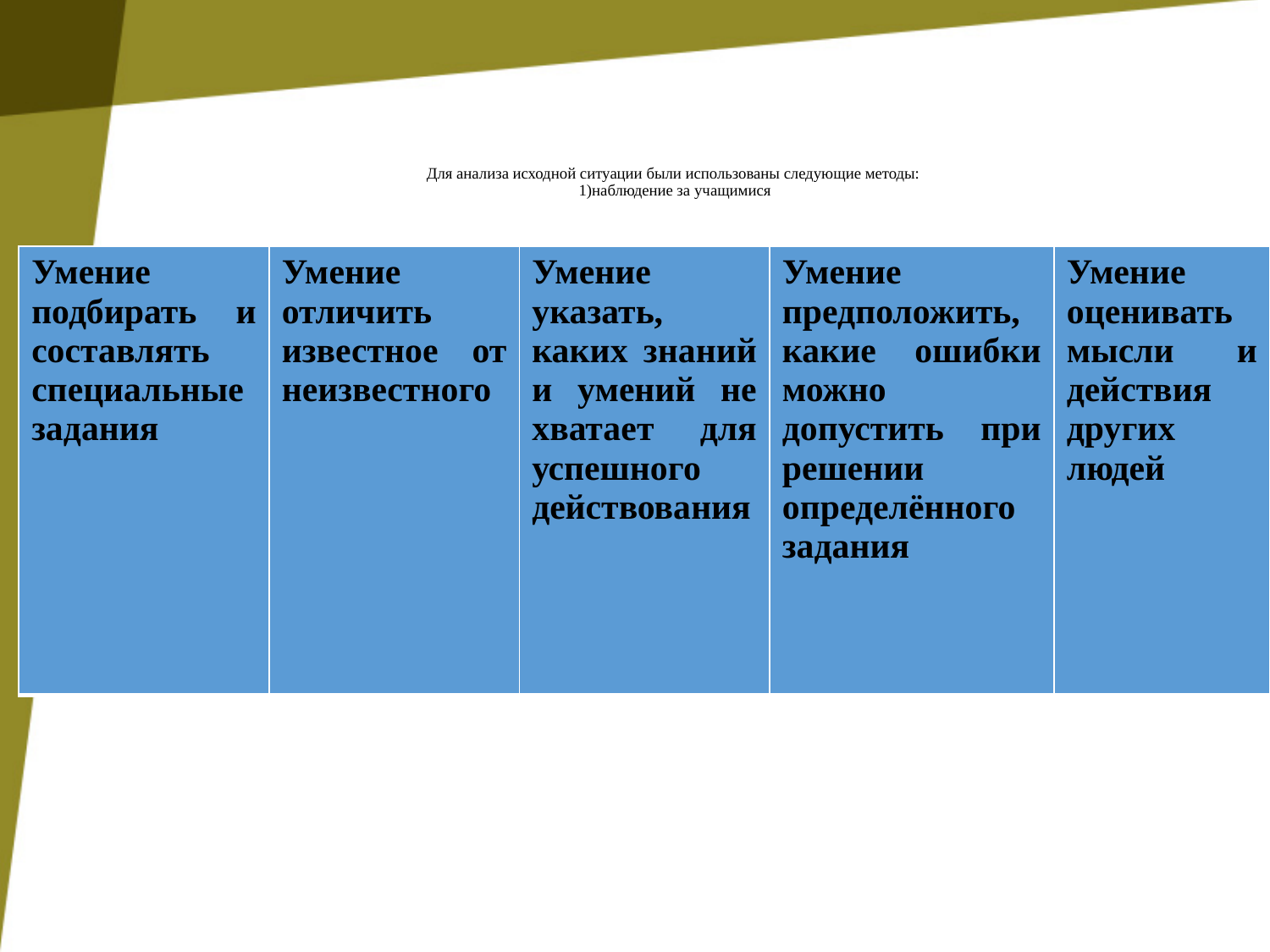

# Для анализа исходной ситуации были использованы следующие методы: 1)наблюдение за учащимися
| Умение подбирать и составлять специальные задания | Умение отличить известное от неизвестного | Умение указать, каких знаний и умений не хватает для успешного действования | Умение предположить, какие ошибки можно допустить при решении определённого задания | Умение оценивать мысли и действия других людей |
| --- | --- | --- | --- | --- |